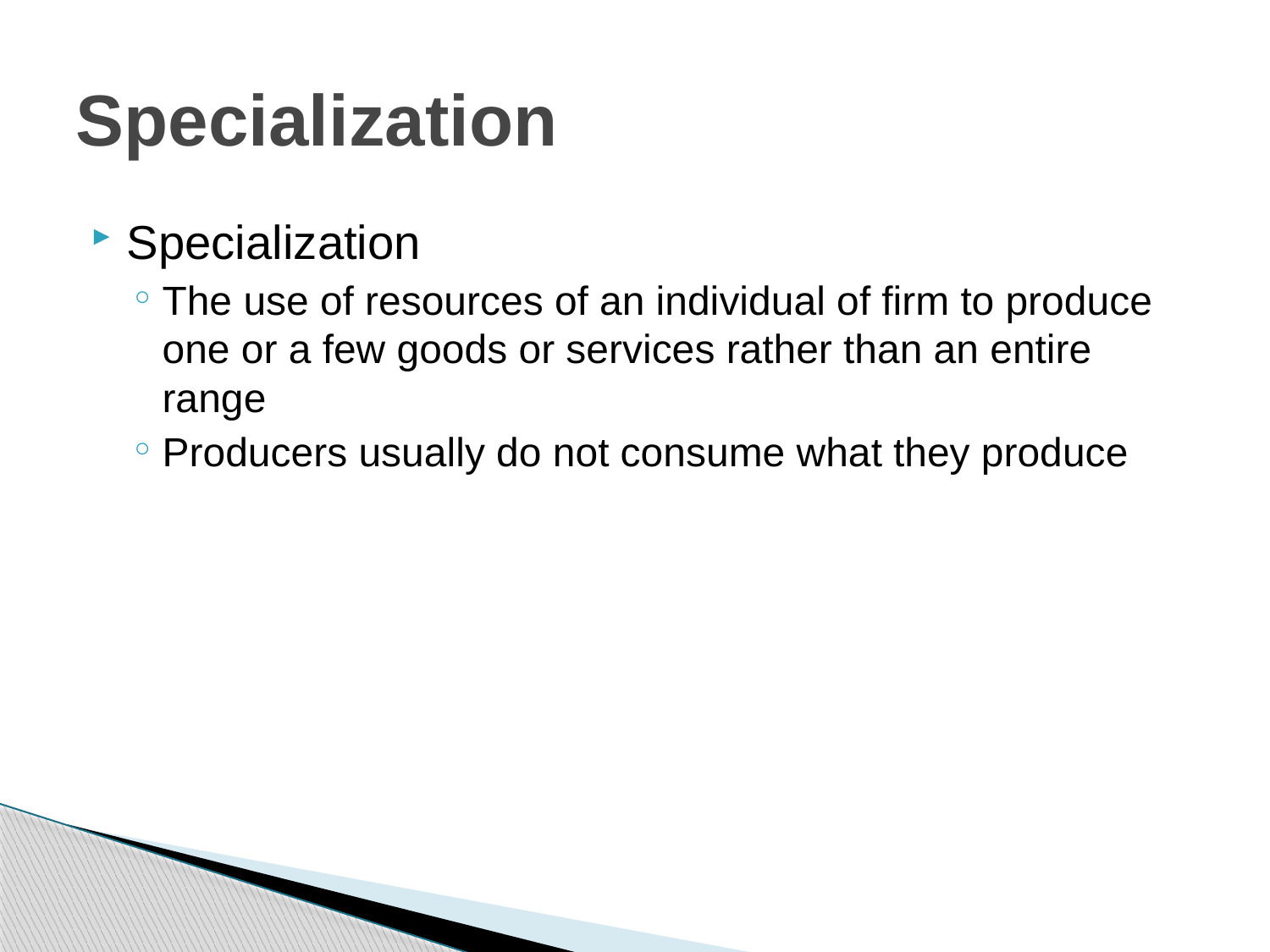

# Specialization
Specialization
The use of resources of an individual of firm to produce one or a few goods or services rather than an entire range
Producers usually do not consume what they produce